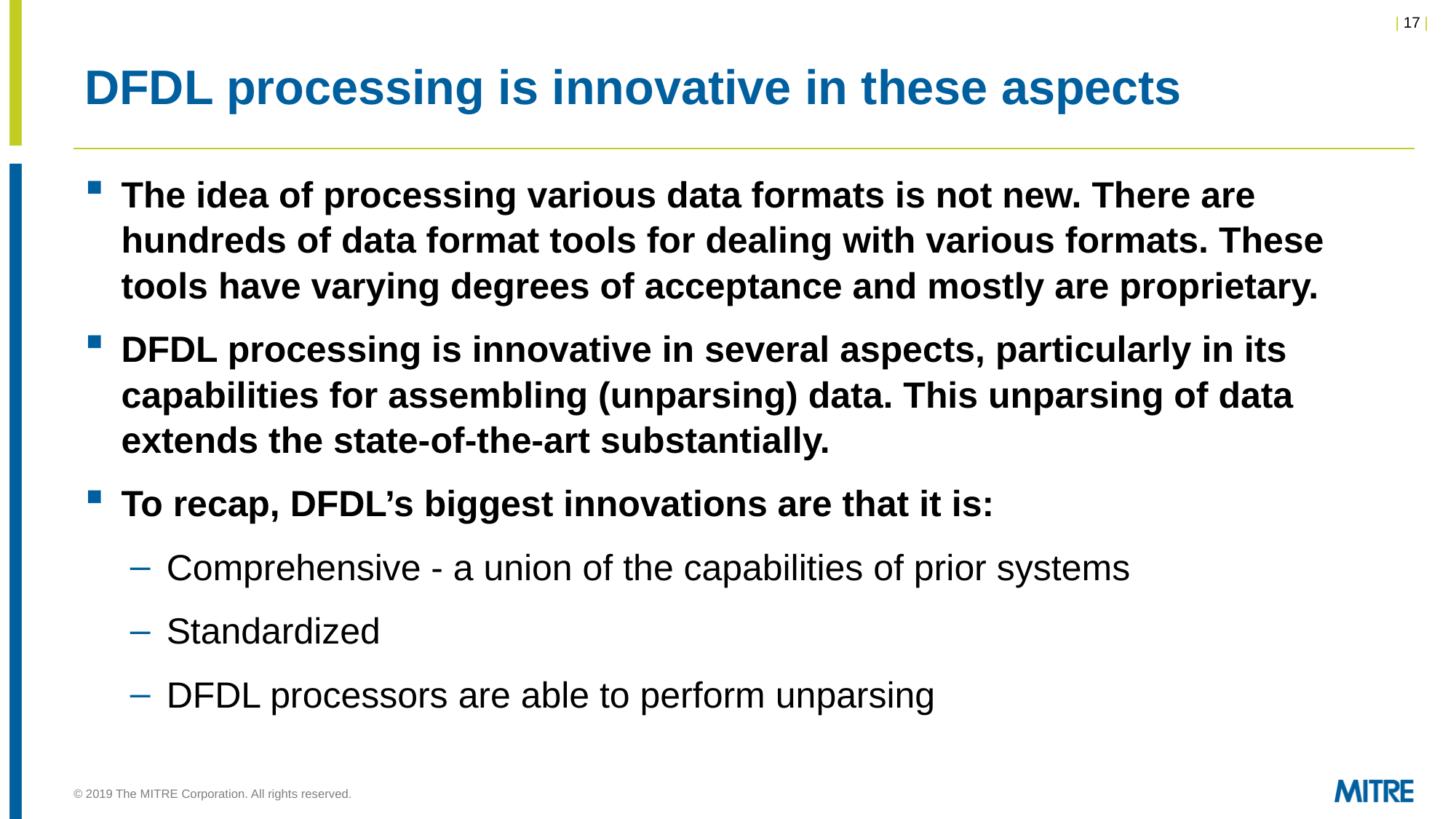

# DFDL processing is innovative in these aspects
The idea of processing various data formats is not new. There are hundreds of data format tools for dealing with various formats. These tools have varying degrees of acceptance and mostly are proprietary.
DFDL processing is innovative in several aspects, particularly in its capabilities for assembling (unparsing) data. This unparsing of data extends the state-of-the-art substantially.
To recap, DFDL’s biggest innovations are that it is:
Comprehensive - a union of the capabilities of prior systems
Standardized
DFDL processors are able to perform unparsing

© 2019 The MITRE Corporation. All rights reserved.